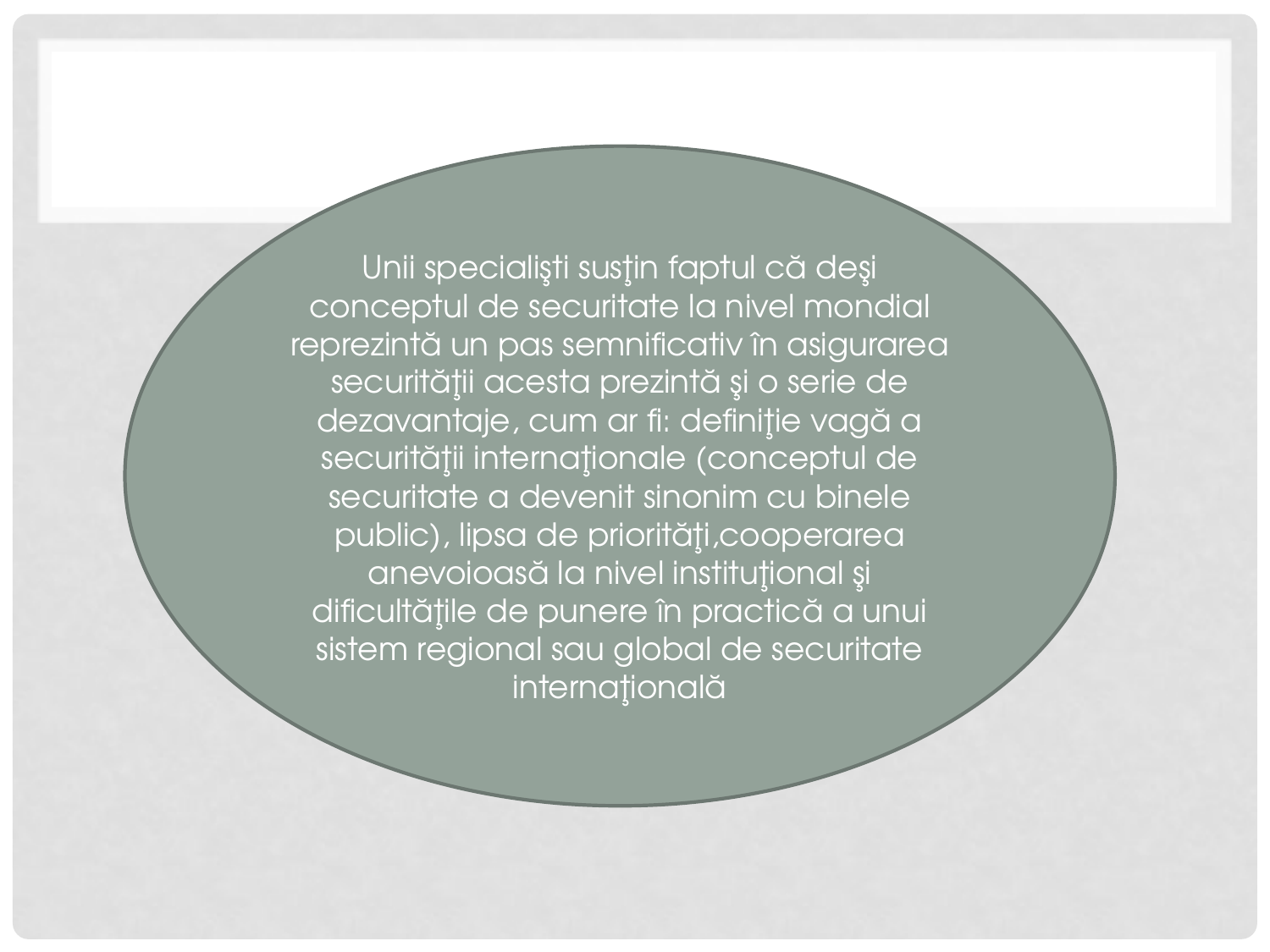

Unii specialişti susţin faptul că deşi conceptul de securitate la nivel mondial reprezintă un pas semnificativ în asigurarea securităţii acesta prezintă şi o serie de dezavantaje, cum ar fi: definiţie vagă a securităţii internaţionale (conceptul de securitate a devenit sinonim cu binele public), lipsa de priorităţi,cooperarea anevoioasă la nivel instituţional şi dificultăţile de punere în practică a unui sistem regional sau global de securitate internaţională